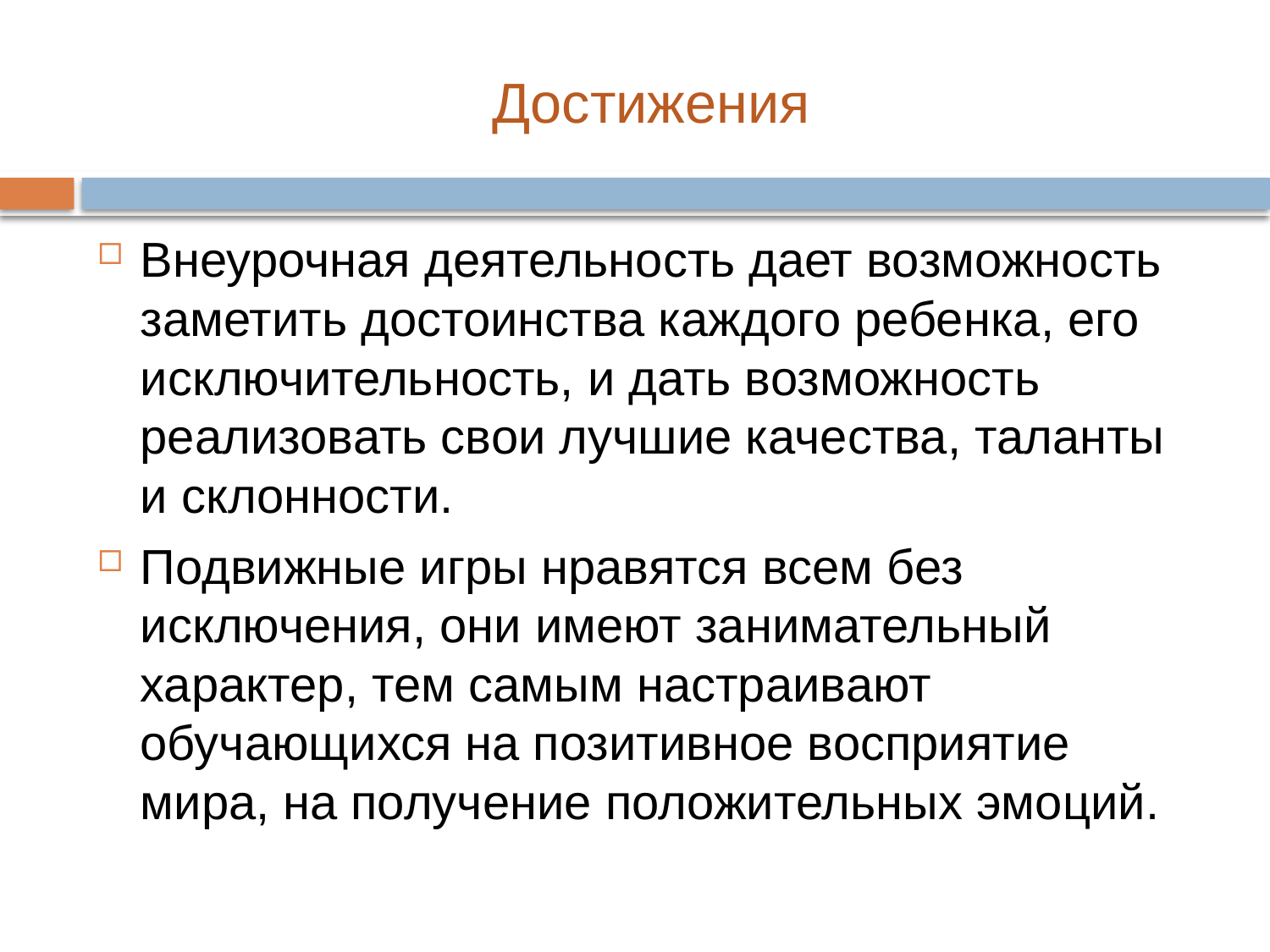

# Достижения
Внеурочная деятельность дает возможность заметить достоинства каждого ребенка, его исключительность, и дать возможность реализовать свои лучшие качества, таланты и склонности.
Подвижные игры нравятся всем без исключения, они имеют занимательный характер, тем самым настраивают обучающихся на позитивное восприятие мира, на получение положительных эмоций.